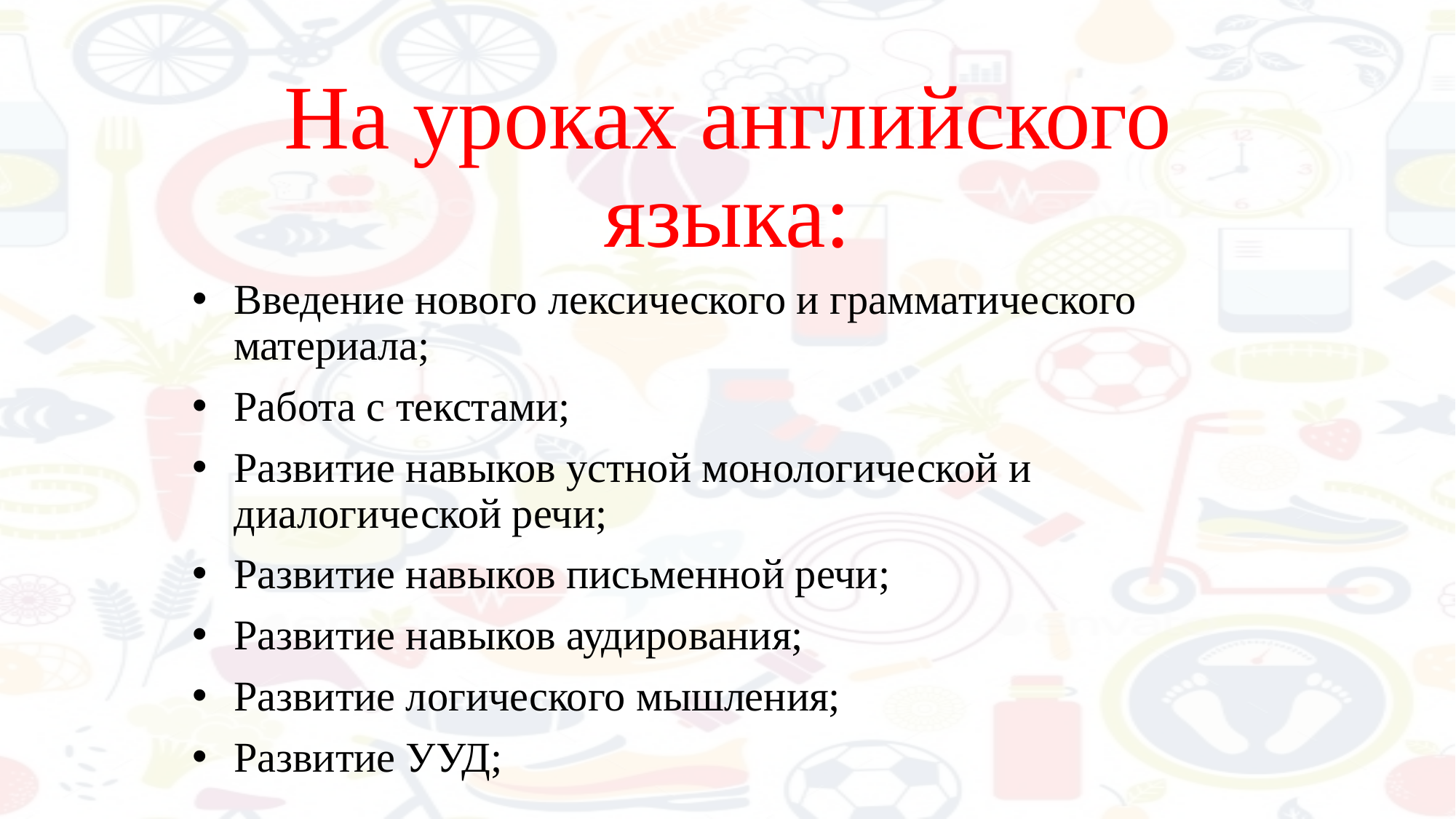

# На уроках английского языка:
Введение нового лексического и грамматического материала;
Работа с текстами;
Развитие навыков устной монологической и диалогической речи;
Развитие навыков письменной речи;
Развитие навыков аудирования;
Развитие логического мышления;
Развитие УУД;